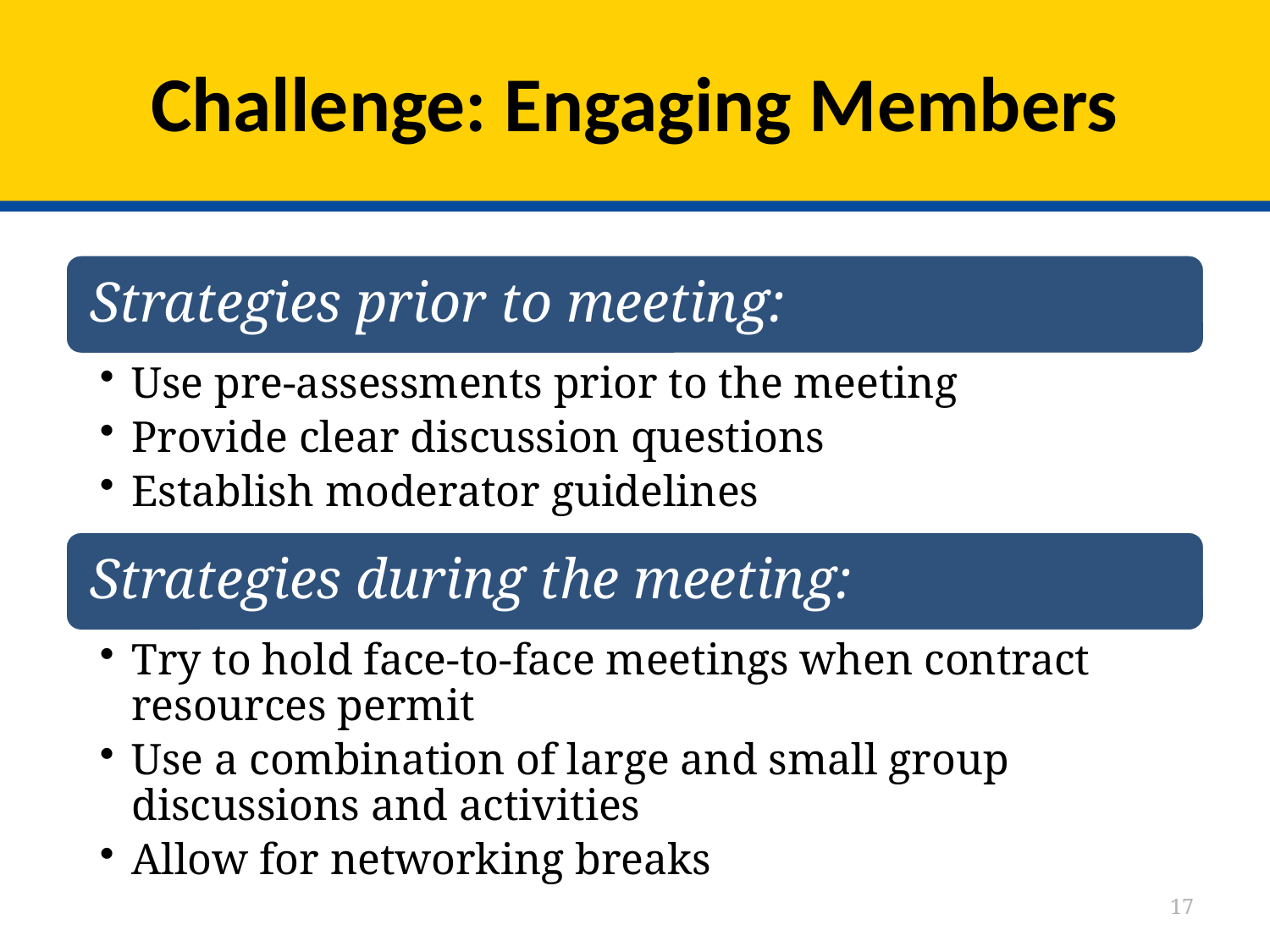

# Challenge: Engaging Members
Strategies prior to meeting:
Use pre-assessments prior to the meeting
Provide clear discussion questions
Establish moderator guidelines
Strategies during the meeting:
Try to hold face-to-face meetings when contract resources permit
Use a combination of large and small group discussions and activities
Allow for networking breaks
17